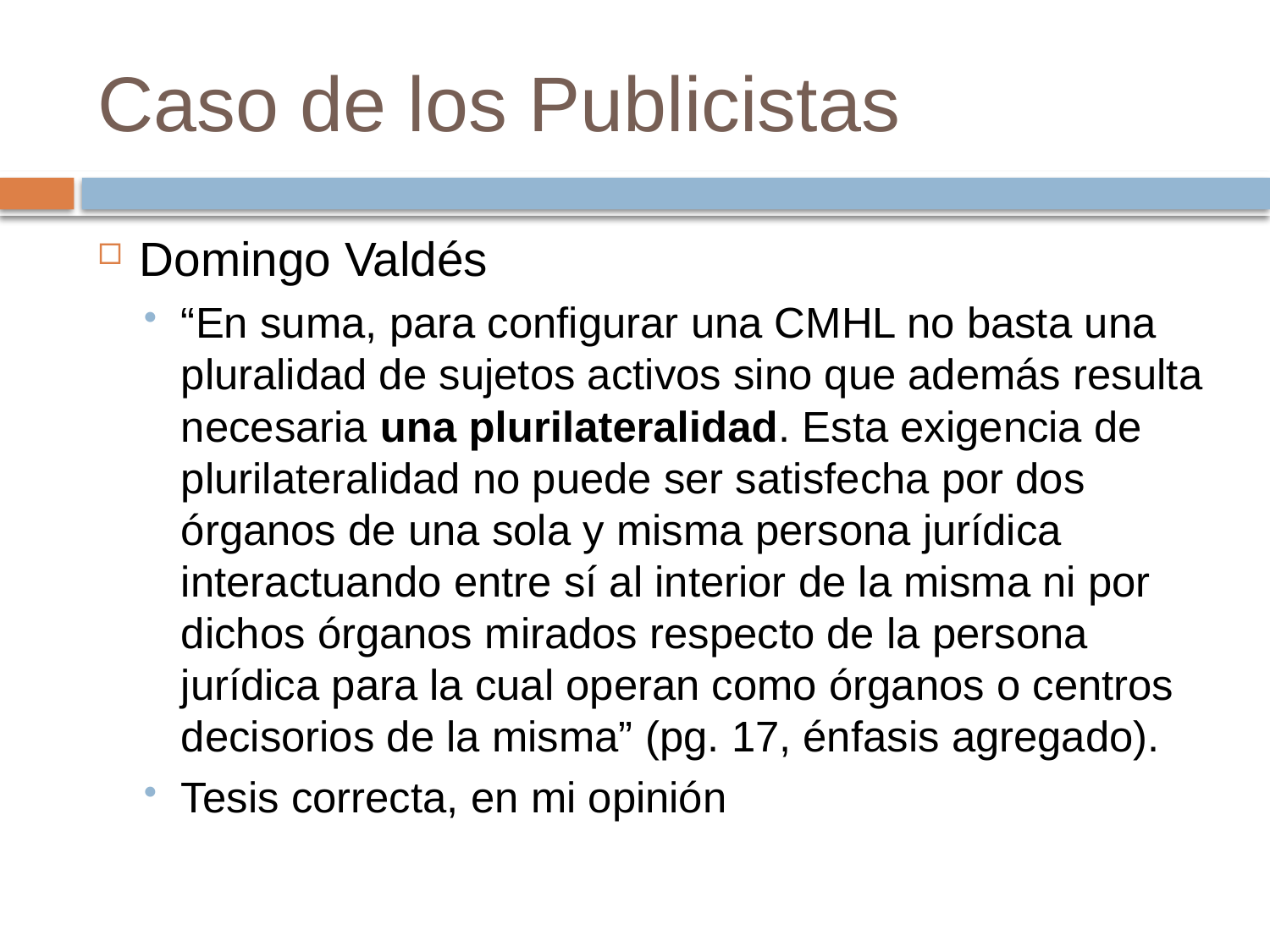

# Caso de los Publicistas
Domingo Valdés
“En suma, para configurar una CMHL no basta una pluralidad de sujetos activos sino que además resulta necesaria una plurilateralidad. Esta exigencia de plurilateralidad no puede ser satisfecha por dos órganos de una sola y misma persona jurídica interactuando entre sí al interior de la misma ni por dichos órganos mirados respecto de la persona jurídica para la cual operan como órganos o centros decisorios de la misma” (pg. 17, énfasis agregado).
Tesis correcta, en mi opinión